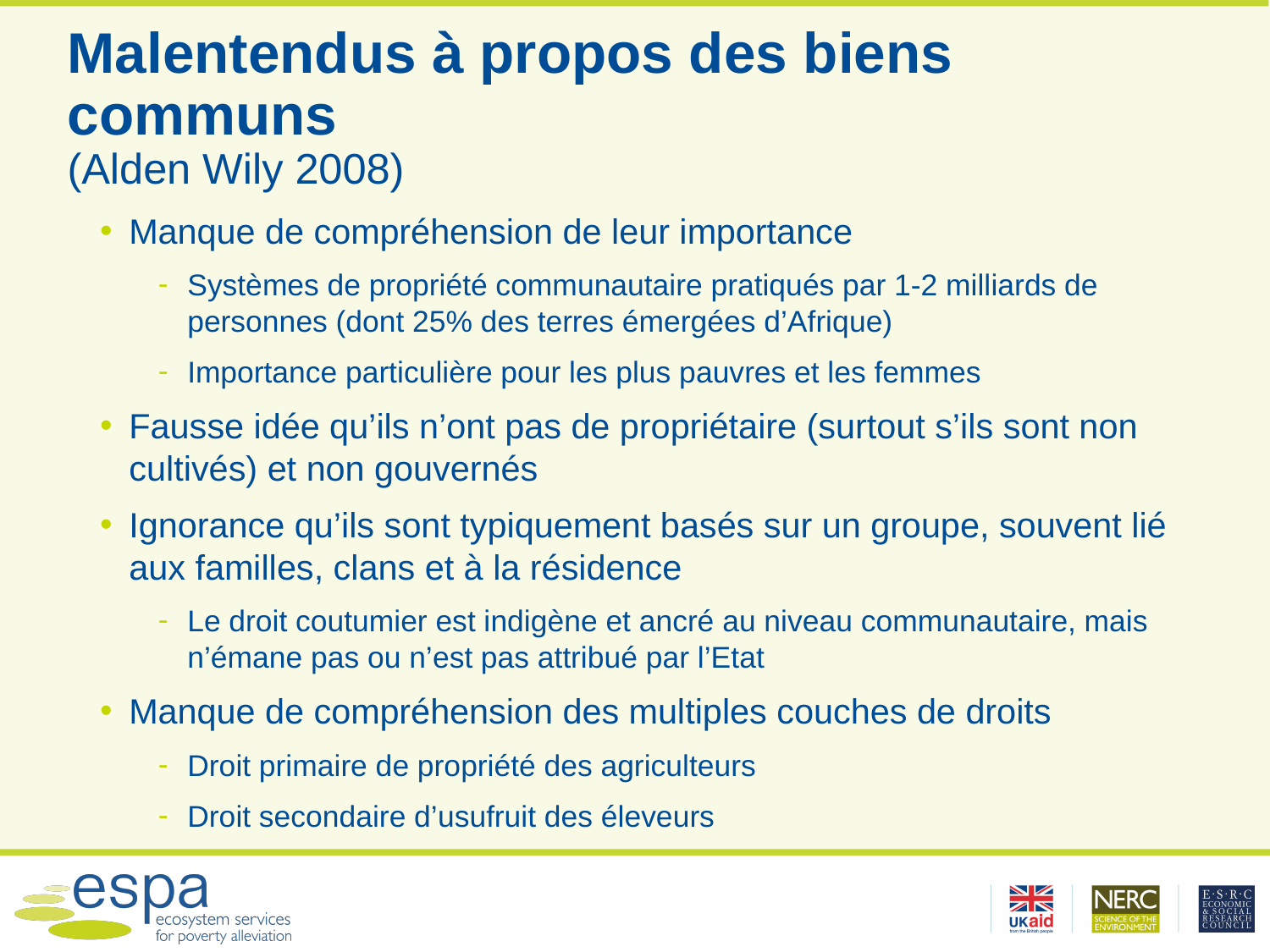

# Malentendus à propos des biens communs (Alden Wily 2008)
Manque de compréhension de leur importance
Systèmes de propriété communautaire pratiqués par 1-2 milliards de personnes (dont 25% des terres émergées d’Afrique)
Importance particulière pour les plus pauvres et les femmes
Fausse idée qu’ils n’ont pas de propriétaire (surtout s’ils sont non cultivés) et non gouvernés
Ignorance qu’ils sont typiquement basés sur un groupe, souvent lié aux familles, clans et à la résidence
Le droit coutumier est indigène et ancré au niveau communautaire, mais n’émane pas ou n’est pas attribué par l’Etat
Manque de compréhension des multiples couches de droits
Droit primaire de propriété des agriculteurs
Droit secondaire d’usufruit des éleveurs